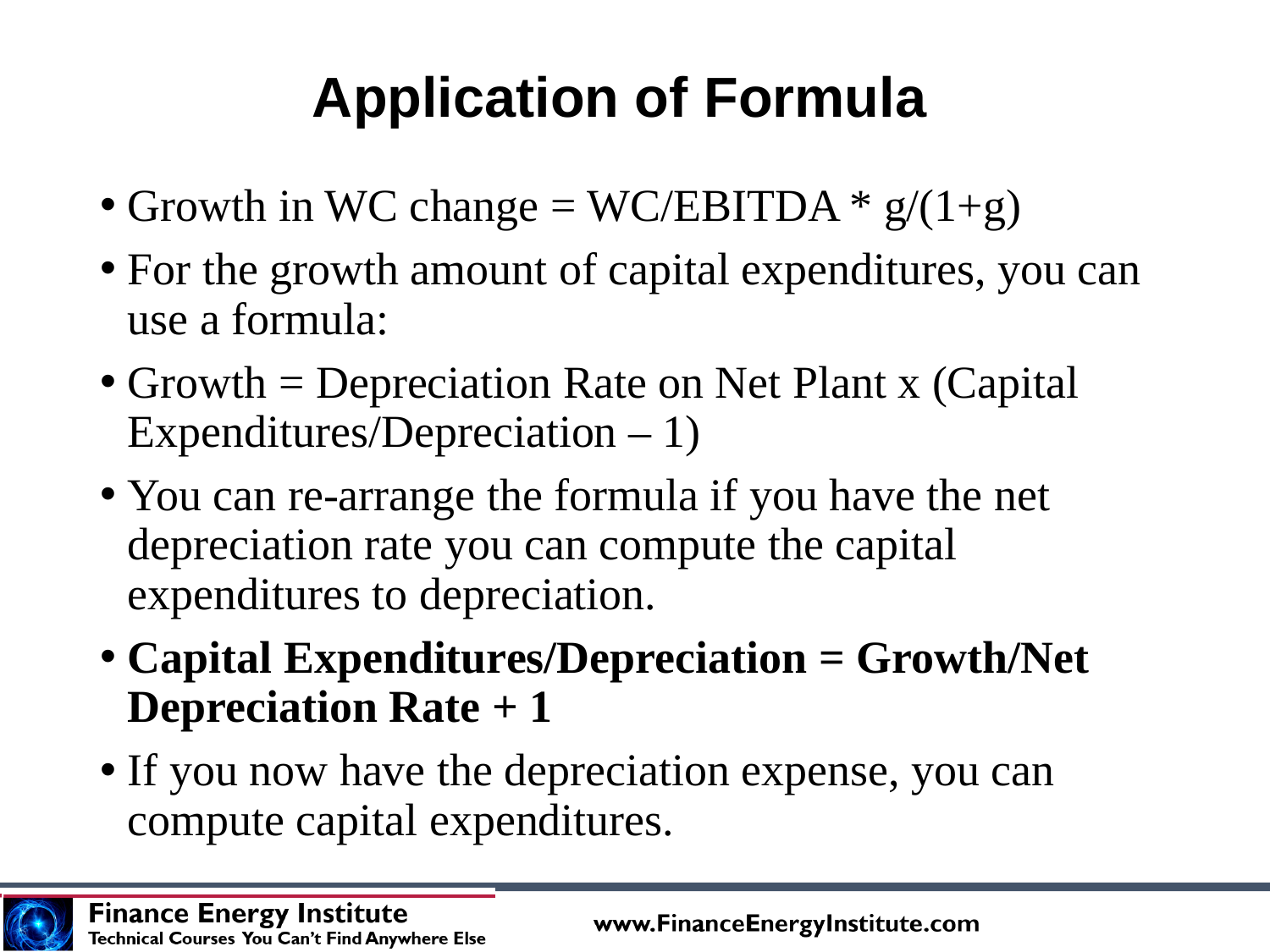

# Application of Formula
Growth in WC change = WC/EBITDA * g/(1+g)
For the growth amount of capital expenditures, you can use a formula:
Growth = Depreciation Rate on Net Plant x (Capital Expenditures/Depreciation – 1)
You can re-arrange the formula if you have the net depreciation rate you can compute the capital expenditures to depreciation.
Capital Expenditures/Depreciation = Growth/Net Depreciation Rate + 1
If you now have the depreciation expense, you can compute capital expenditures.